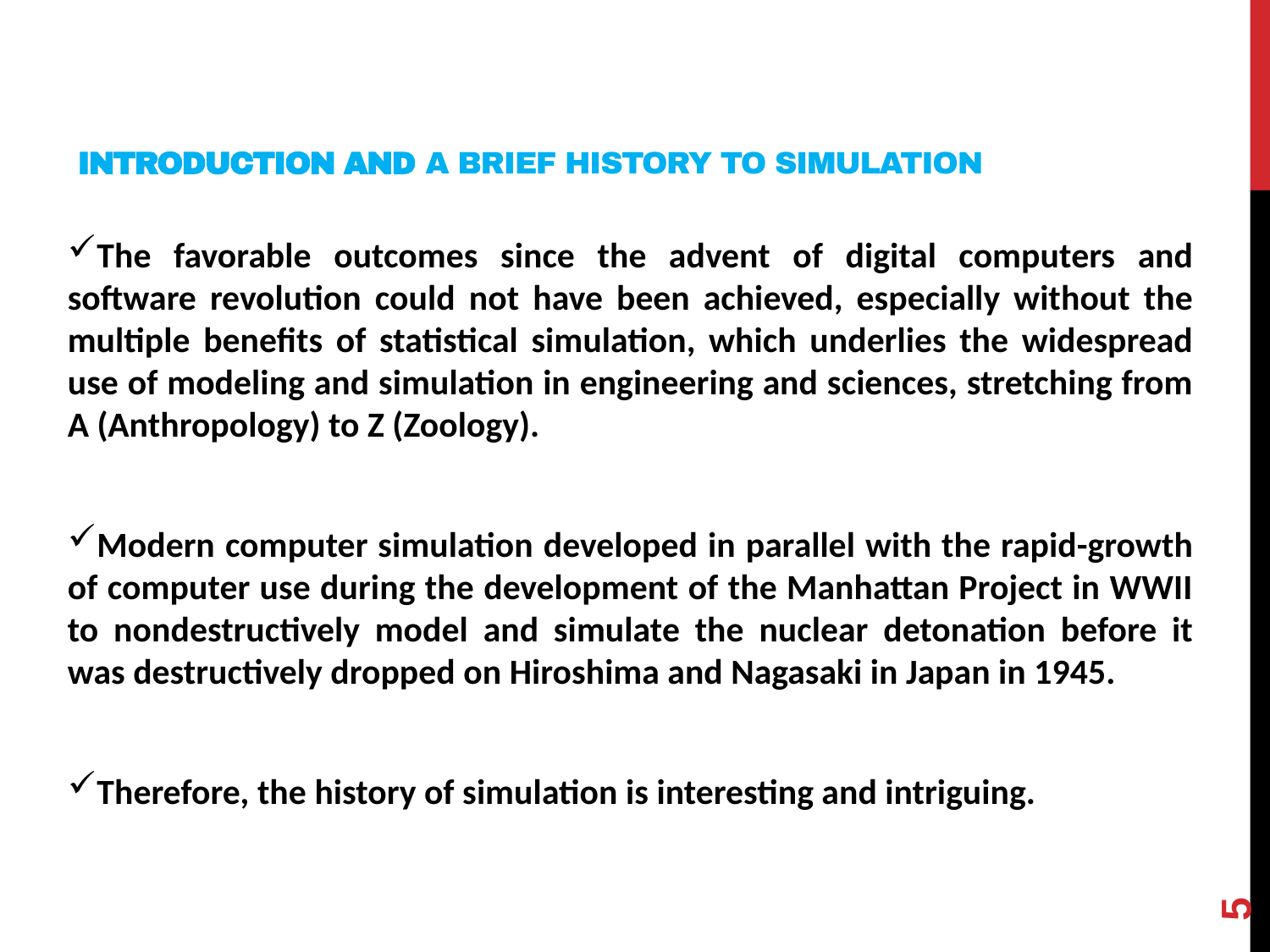

# INTRODUCTION AND a Brief History to Simulation
The favorable outcomes since the advent of digital computers and software revolution could not have been achieved, especially without the multiple benefits of statistical simulation, which underlies the widespread use of modeling and simulation in engineering and sciences, stretching from A (Anthropology) to Z (Zoology).

Modern computer simulation developed in parallel with the rapid-growth of computer use during the development of the Manhattan Project in WWII to nondestructively model and simulate the nuclear detonation before it was destructively dropped on Hiroshima and Nagasaki in Japan in 1945.

Therefore, the history of simulation is interesting and intriguing.

5